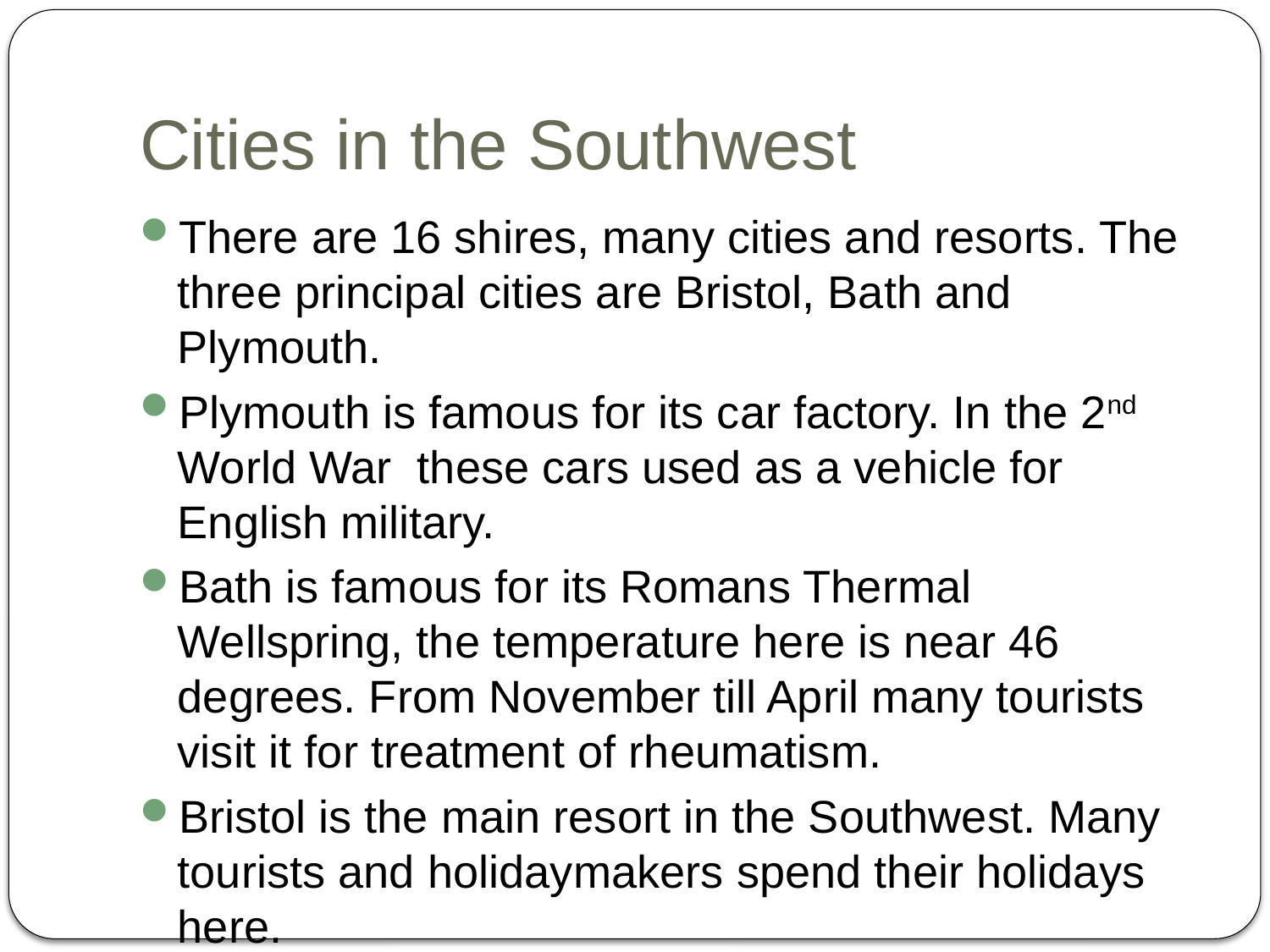

# Cities in the Southwest
There are 16 shires, many cities and resorts. The three principal cities are Bristol, Bath and Plymouth.
Plymouth is famous for its car factory. In the 2nd  World War  these cars used as a vehicle for English military.
Bath is famous for its Romans Thermal Wellspring, the temperature here is near 46 degrees. From November till April many tourists visit it for treatment of rheumatism.
Bristol is the main resort in the Southwest. Many tourists and holidaymakers spend their holidays here.